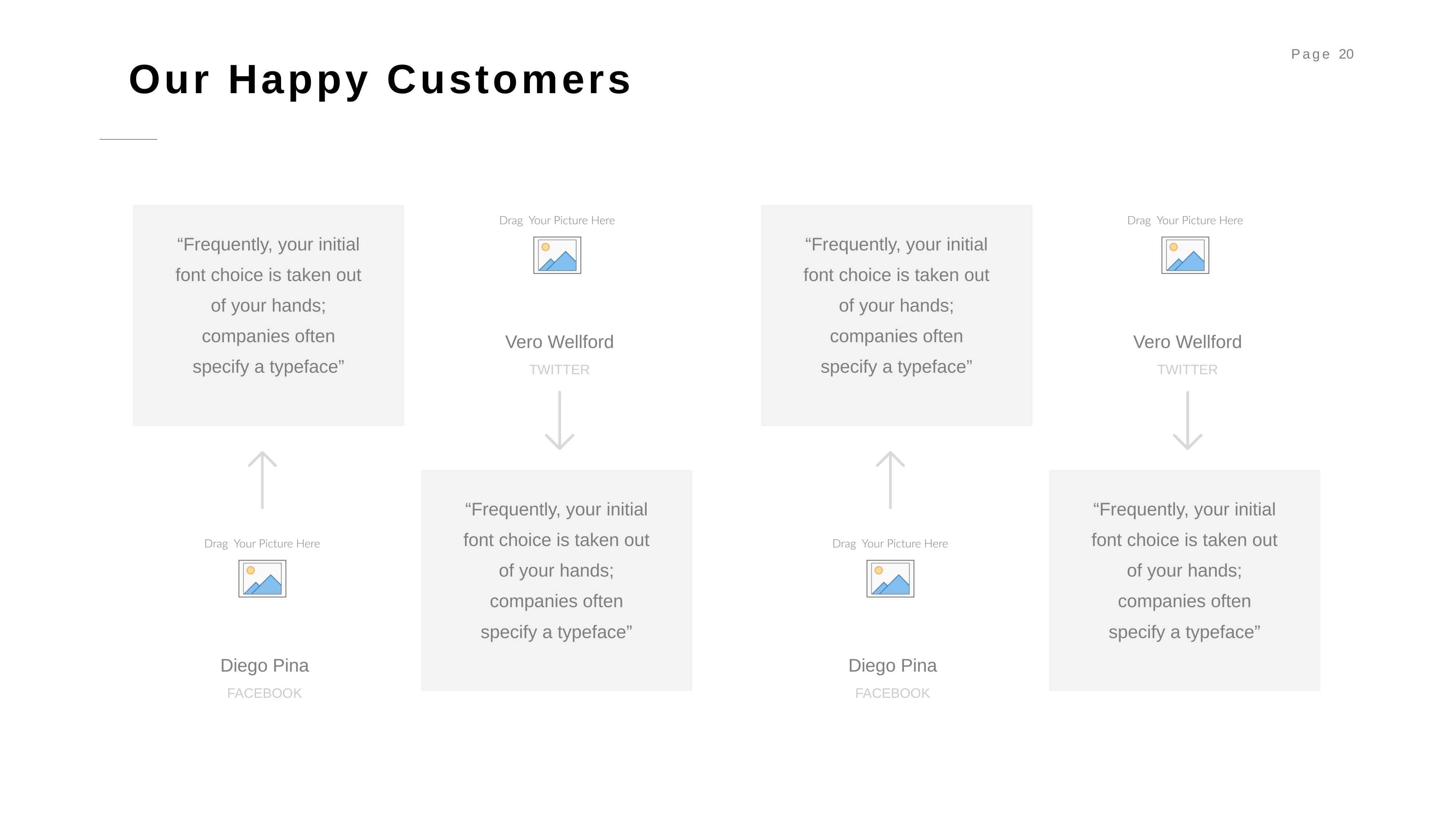

Our Happy Customers

“Frequently, your initial font choice is taken out of your hands; companies often specify a typeface”
“Frequently, your initial font choice is taken out of your hands; companies often specify a typeface”
Vero Wellford
Vero Wellford
TWITTER
TWITTER

“Frequently, your initial font choice is taken out of your hands; companies often specify a typeface”
“Frequently, your initial font choice is taken out of your hands; companies often specify a typeface”

Diego Pina
Diego Pina
FACEBOOK
FACEBOOK